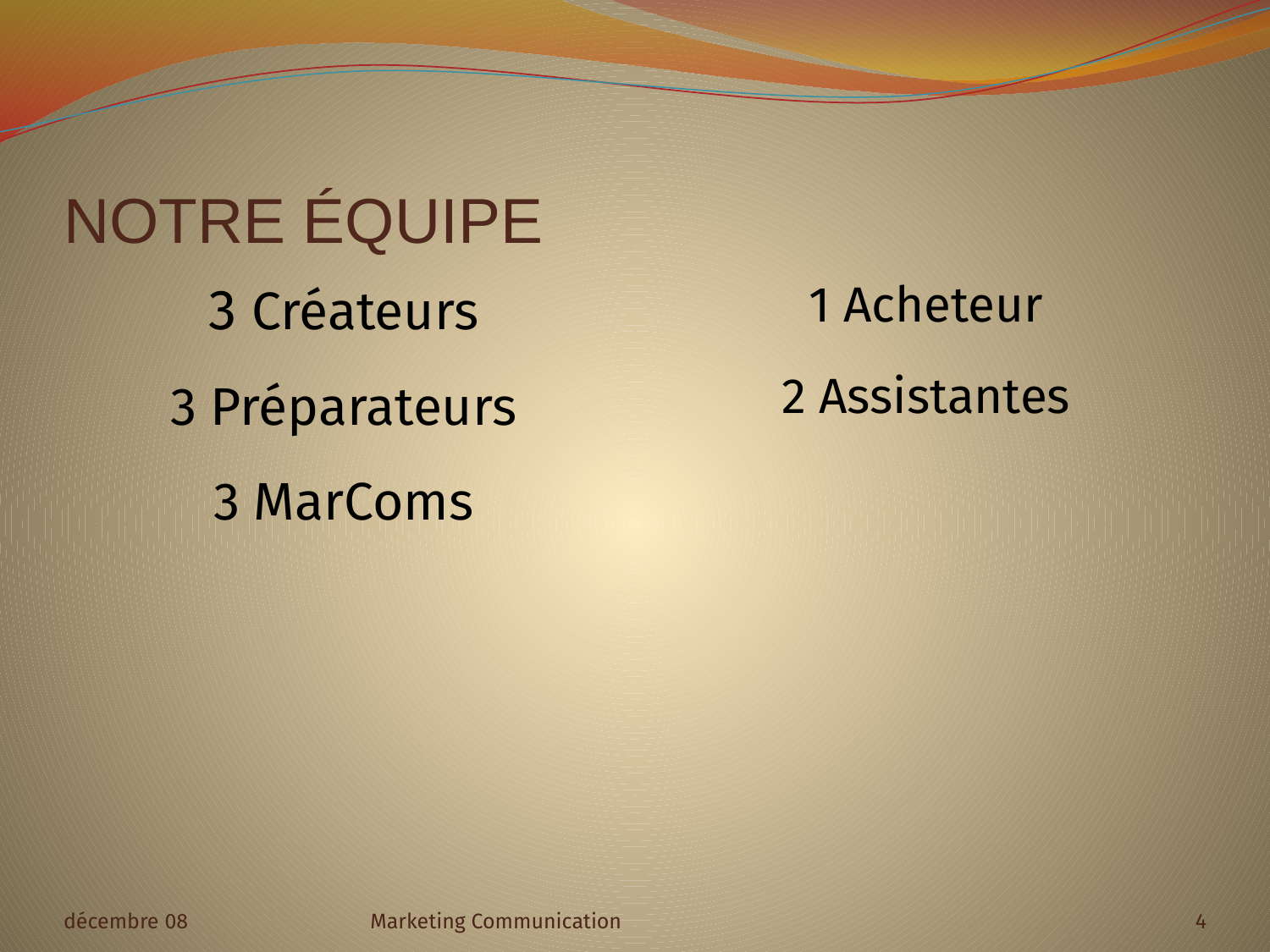

# Notre équipe
3 Créateurs
3 Préparateurs
3 MarComs
1 Acheteur
2 Assistantes
décembre 08
Marketing Communication
4